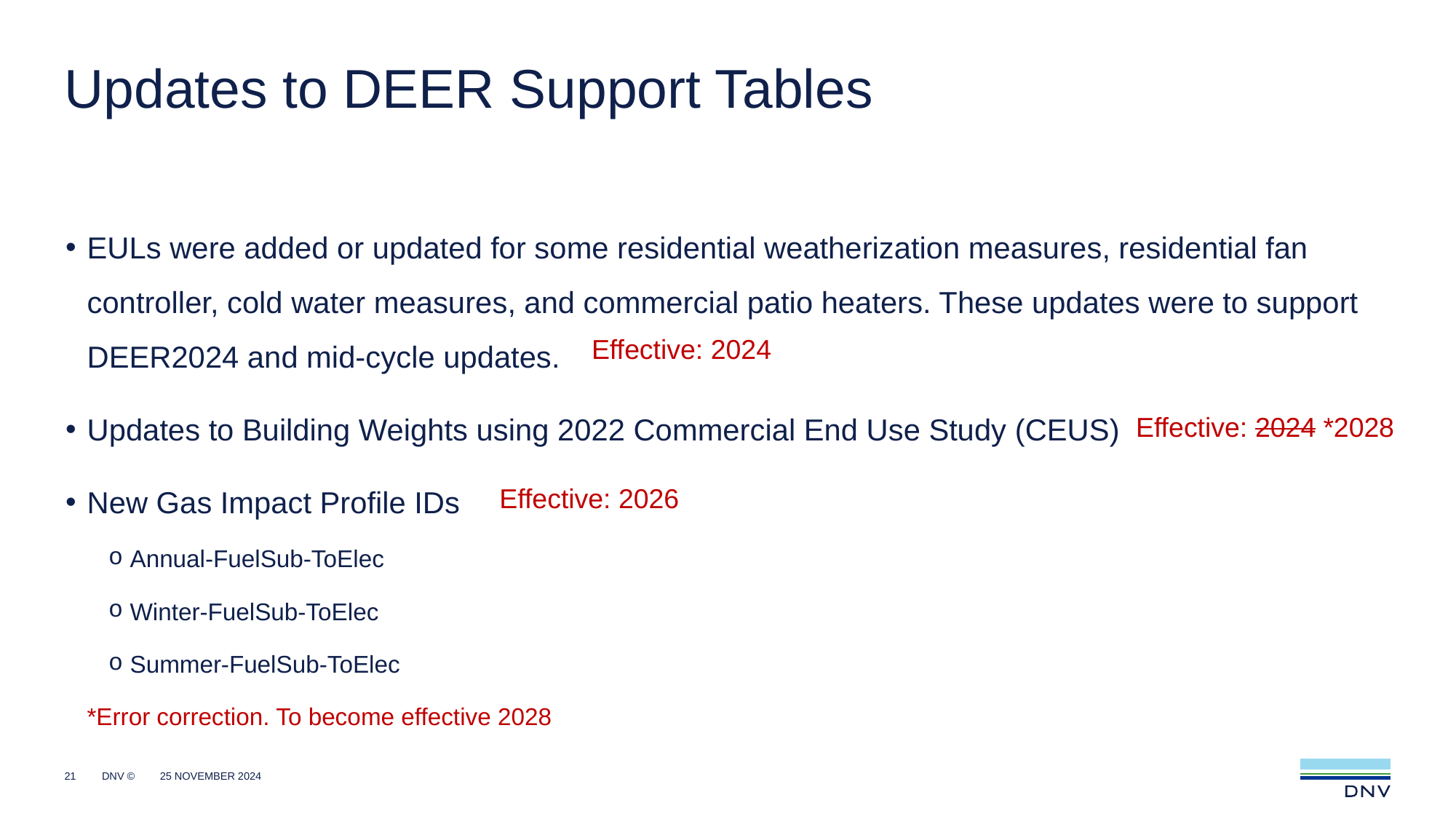

# Updates to DEER Support Tables
EULs were added or updated for some residential weatherization measures, residential fan controller, cold water measures, and commercial patio heaters. These updates were to support DEER2024 and mid-cycle updates.
Updates to Building Weights using 2022 Commercial End Use Study (CEUS)
New Gas Impact Profile IDs
Annual-FuelSub-ToElec
Winter-FuelSub-ToElec
Summer-FuelSub-ToElec
*Error correction. To become effective 2028

Effective: 2024
Effective: 2024 *2028
Effective: 2026
21